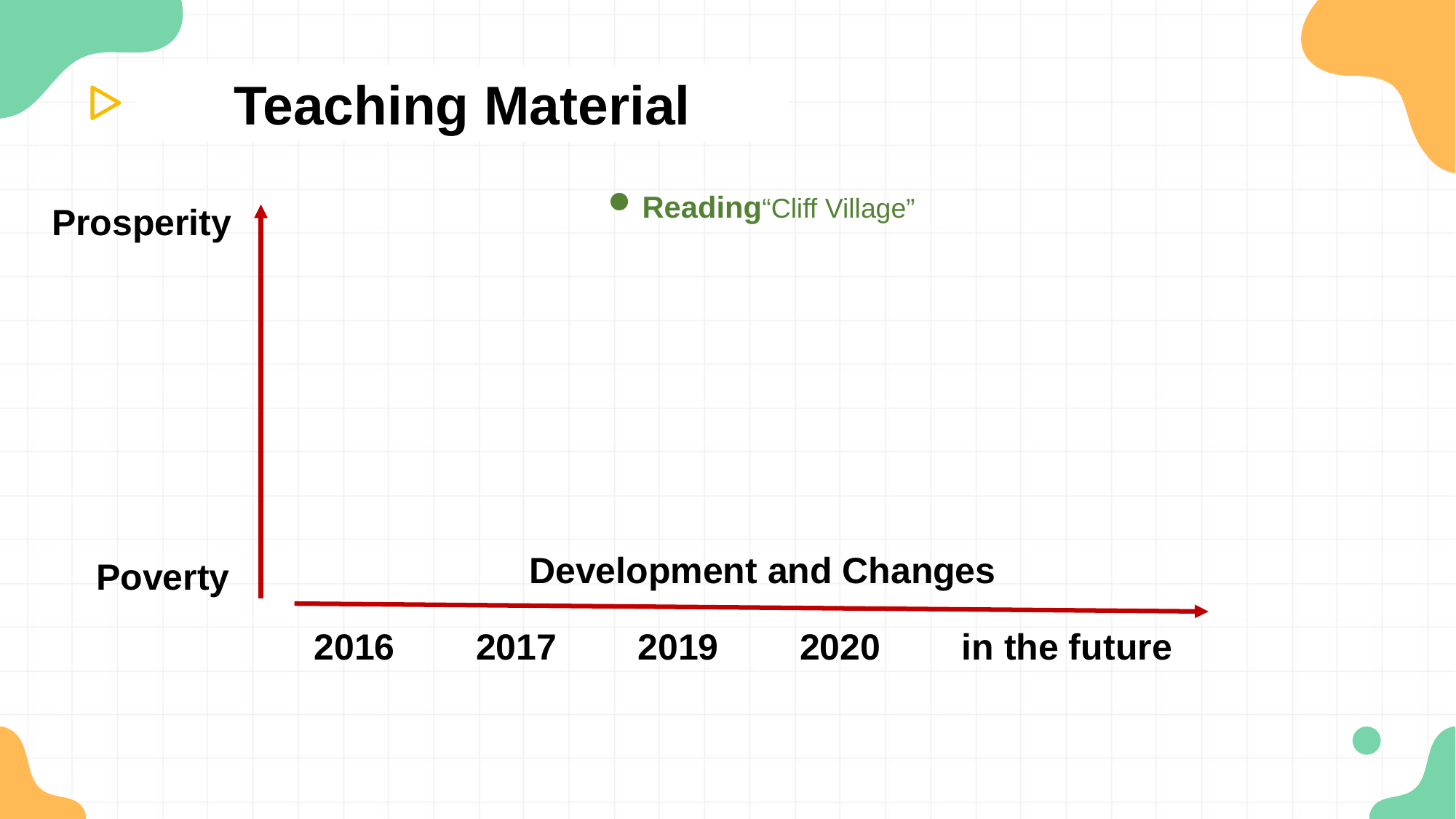

Teaching Material
Reading“Cliff Village”
Prosperity
Development and Changes
Poverty
2016        2017        2019        2020        in the future